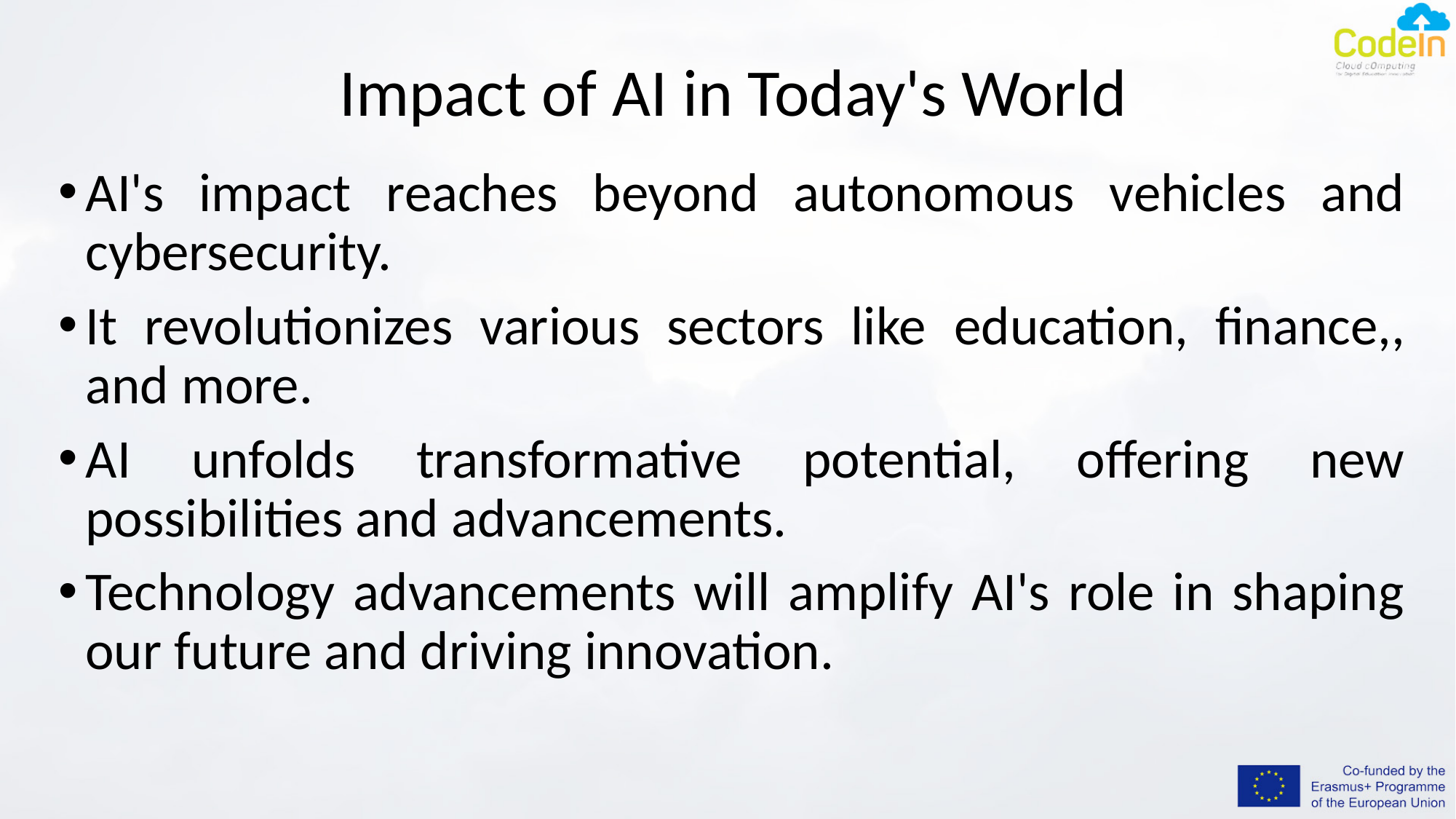

# Impact of AI in Today's World
AI's impact reaches beyond autonomous vehicles and cybersecurity.
It revolutionizes various sectors like education, finance,, and more.
AI unfolds transformative potential, offering new possibilities and advancements.
Technology advancements will amplify AI's role in shaping our future and driving innovation.